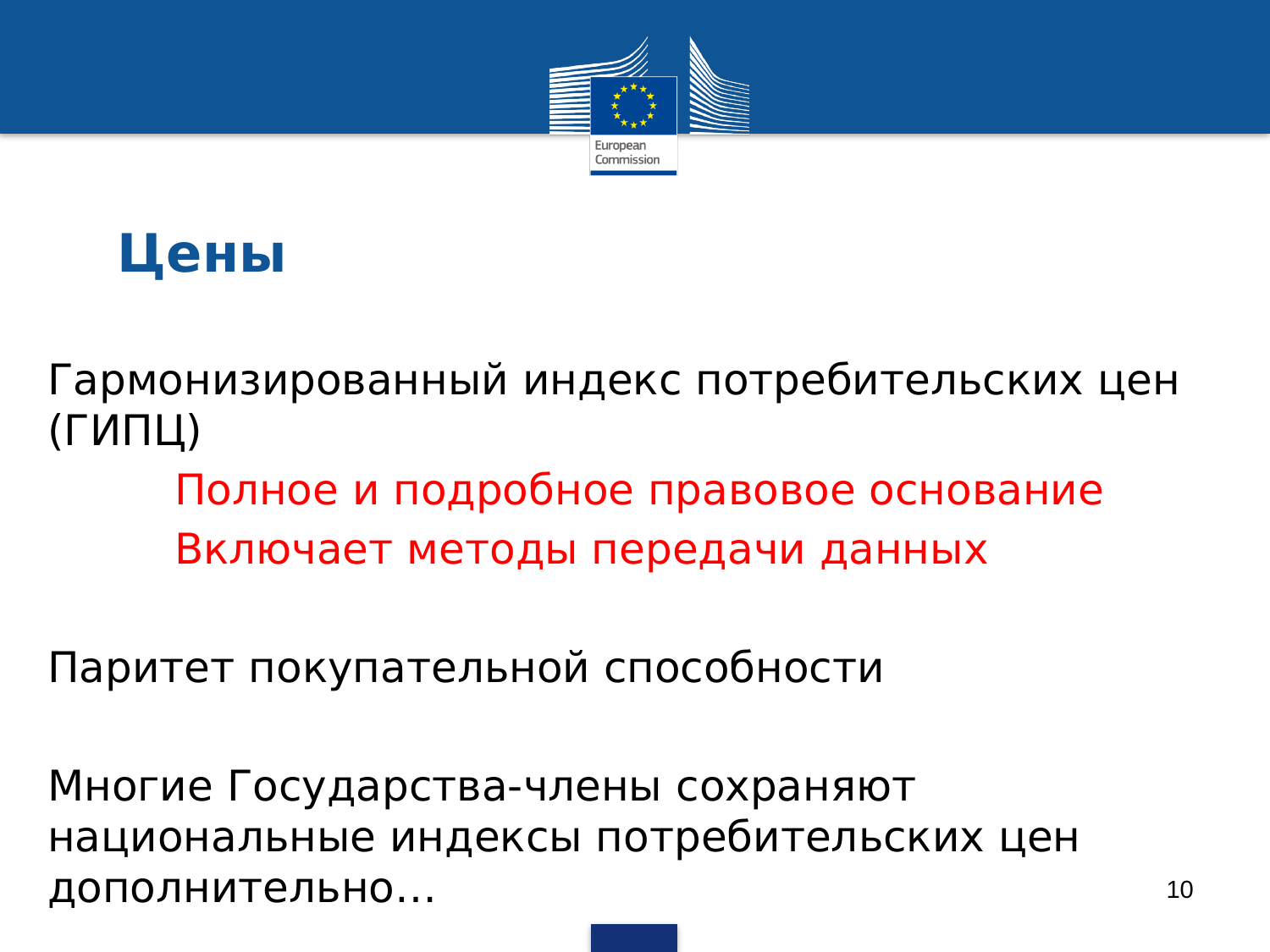

# Цены
Гармонизированный индекс потребительских цен (ГИПЦ)
	Полное и подробное правовое основание
	Включает методы передачи данных

Паритет покупательной способности

Многие Государства-члены сохраняют национальные индексы потребительских цен дополнительно…

10